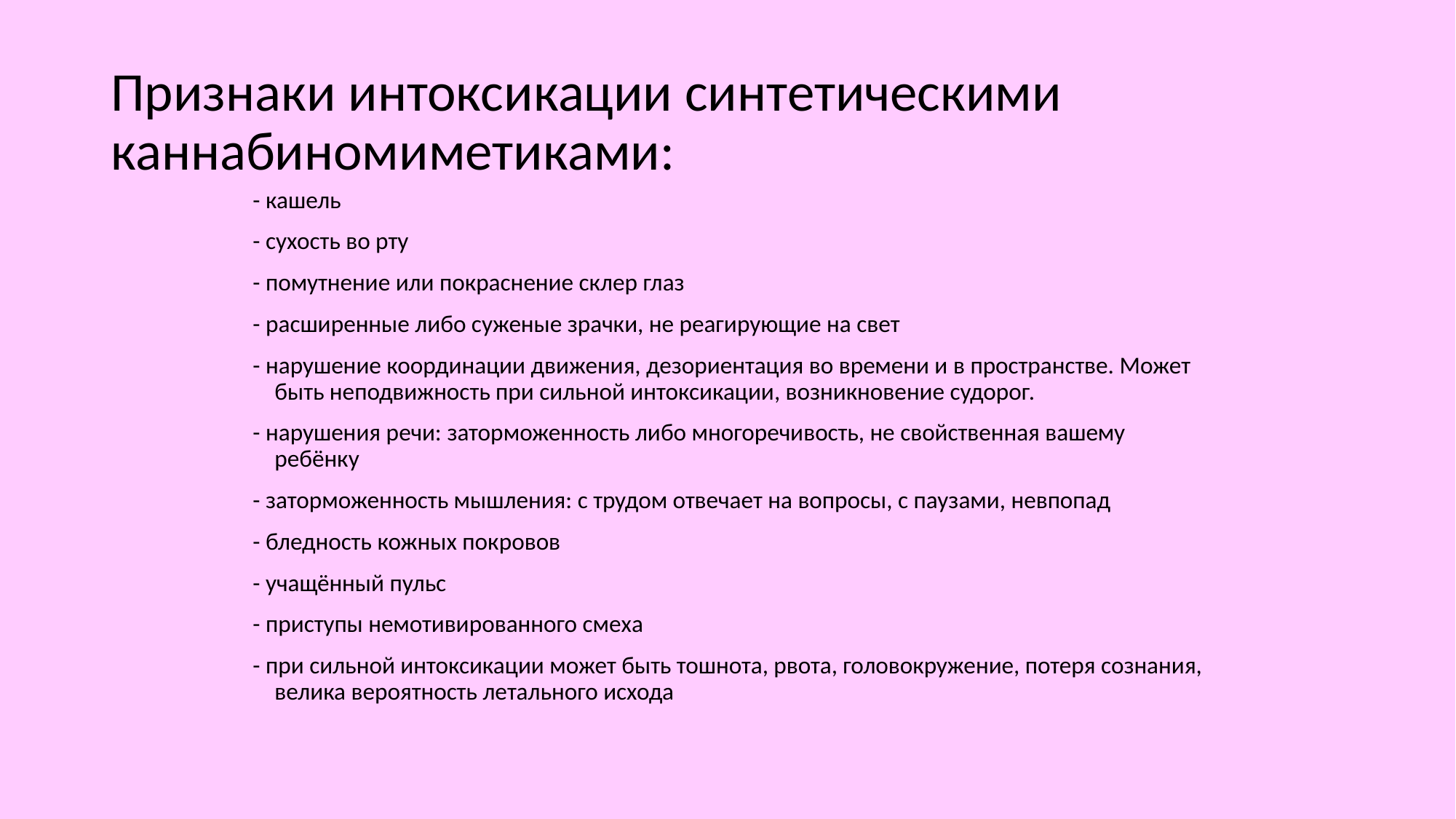

# Признаки интоксикации синтетическими каннабиномиметиками:
 - кашель
 - сухость во рту
 - помутнение или покраснение склер глаз
 - расширенные либо суженые зрачки, не реагирующие на свет
 - нарушение координации движения, дезориентация во времени и в пространстве. Может быть неподвижность при сильной интоксикации, возникновение судорог.
 - нарушения речи: заторможенность либо многоречивость, не свойственная вашему ребёнку
 - заторможенность мышления: с трудом отвечает на вопросы, с паузами, невпопад
 - бледность кожных покровов
 - учащённый пульс
 - приступы немотивированного смеха
 - при сильной интоксикации может быть тошнота, рвота, головокружение, потеря сознания, велика вероятность летального исхода